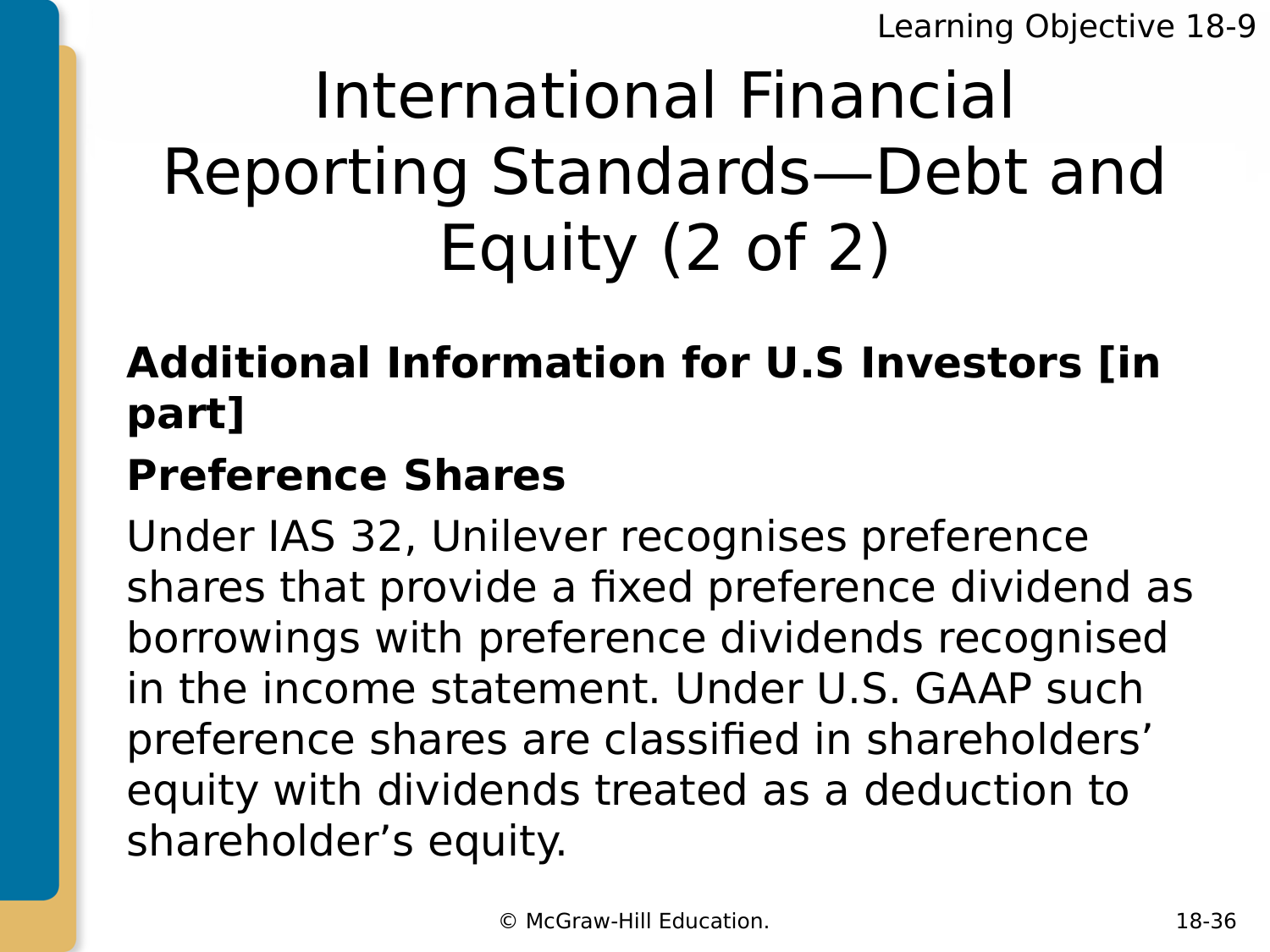

Learning Objective 18-9
# International Financial Reporting Standards—Debt and Equity (2 of 2)
Additional Information for U.S Investors [in part]
Preference Shares
Under IAS 32, Unilever recognises preference shares that provide a fixed preference dividend as borrowings with preference dividends recognised in the income statement. Under U.S. GAAP such preference shares are classified in shareholders’ equity with dividends treated as a deduction to shareholder’s equity.